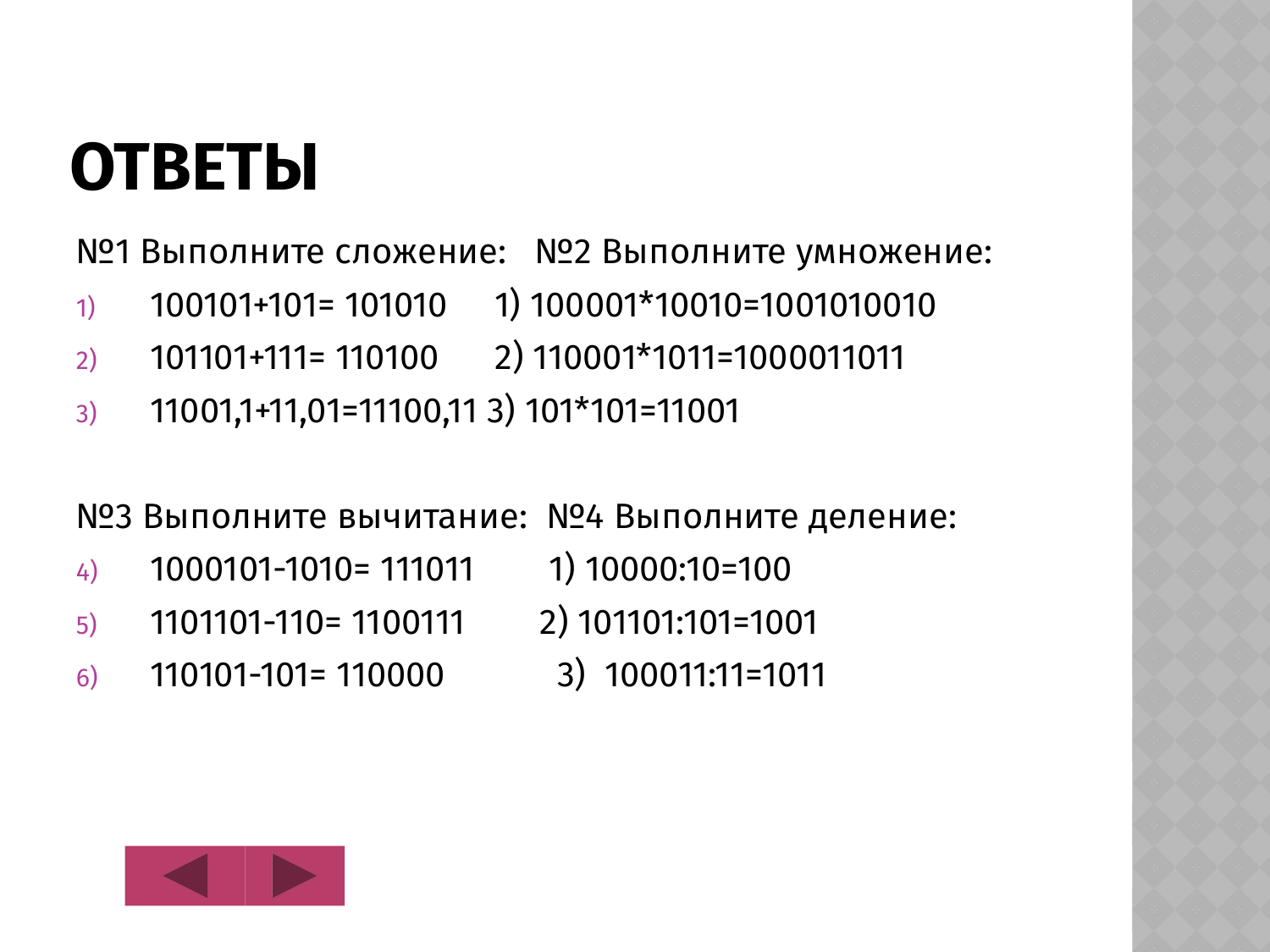

# Ответы
№1 Выполните сложение:   №2 Выполните умножение:
100101+101= 101010     1) 100001*10010=1001010010
101101+111= 110100      2) 110001*1011=1000011011
11001,1+11,01=11100,11 3) 101*101=11001

№3 Выполните вычитание:  №4 Выполните деление:
1000101-1010= 111011        1) 10000:10=100
1101101-110= 1100111        2) 101101:101=1001
110101-101= 110000            3)  100011:11=1011